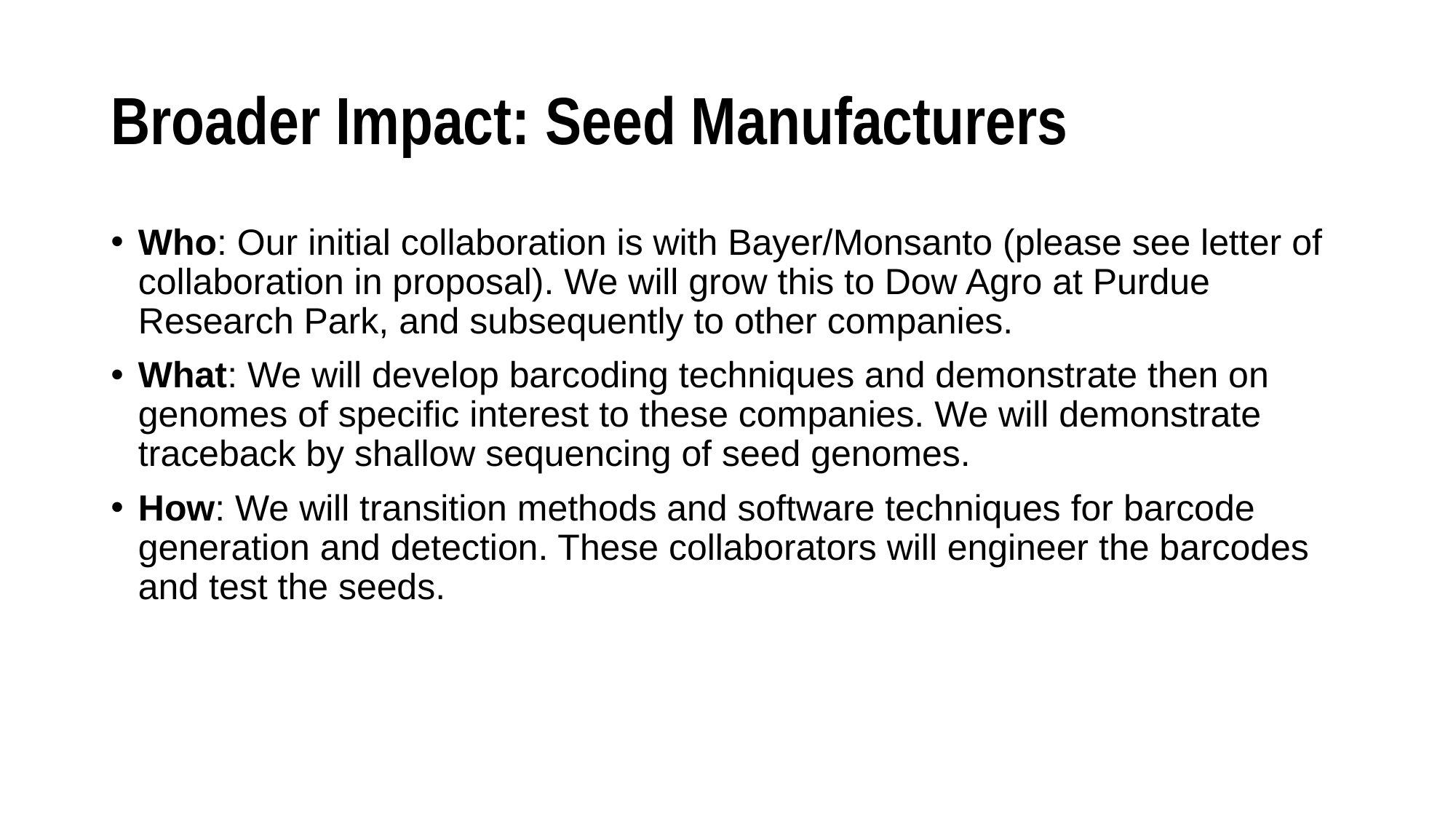

# Broader Impact: Seed Manufacturers
Who: Our initial collaboration is with Bayer/Monsanto (please see letter of collaboration in proposal). We will grow this to Dow Agro at Purdue Research Park, and subsequently to other companies.
What: We will develop barcoding techniques and demonstrate then on genomes of specific interest to these companies. We will demonstrate traceback by shallow sequencing of seed genomes.
How: We will transition methods and software techniques for barcode generation and detection. These collaborators will engineer the barcodes and test the seeds.